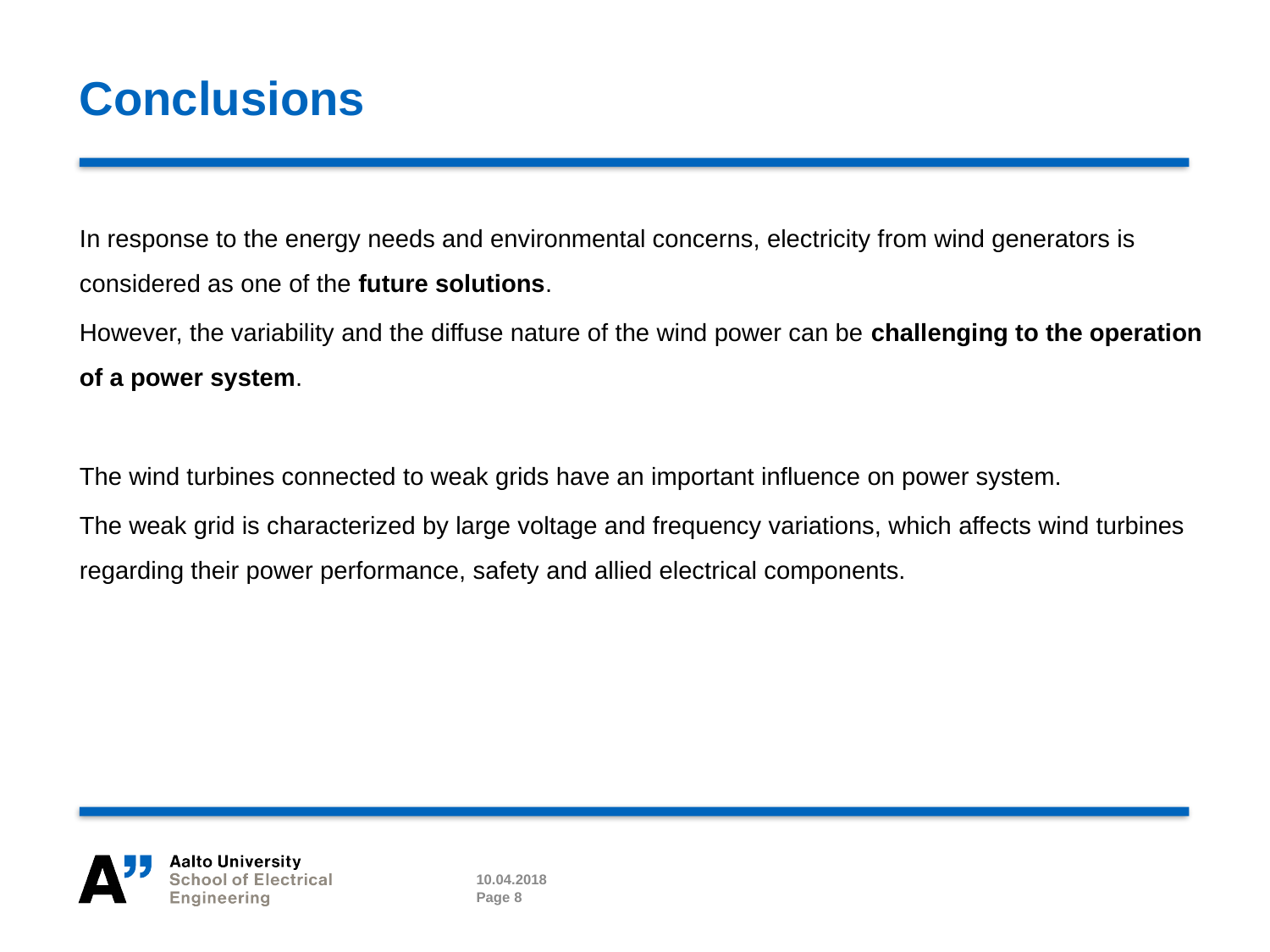

# Conclusions
In response to the energy needs and environmental concerns, electricity from wind generators is considered as one of the future solutions.
However, the variability and the diffuse nature of the wind power can be challenging to the operation of a power system.

The wind turbines connected to weak grids have an important influence on power system.
The weak grid is characterized by large voltage and frequency variations, which affects wind turbines regarding their power performance, safety and allied electrical components.

10.04.2018
Page 8